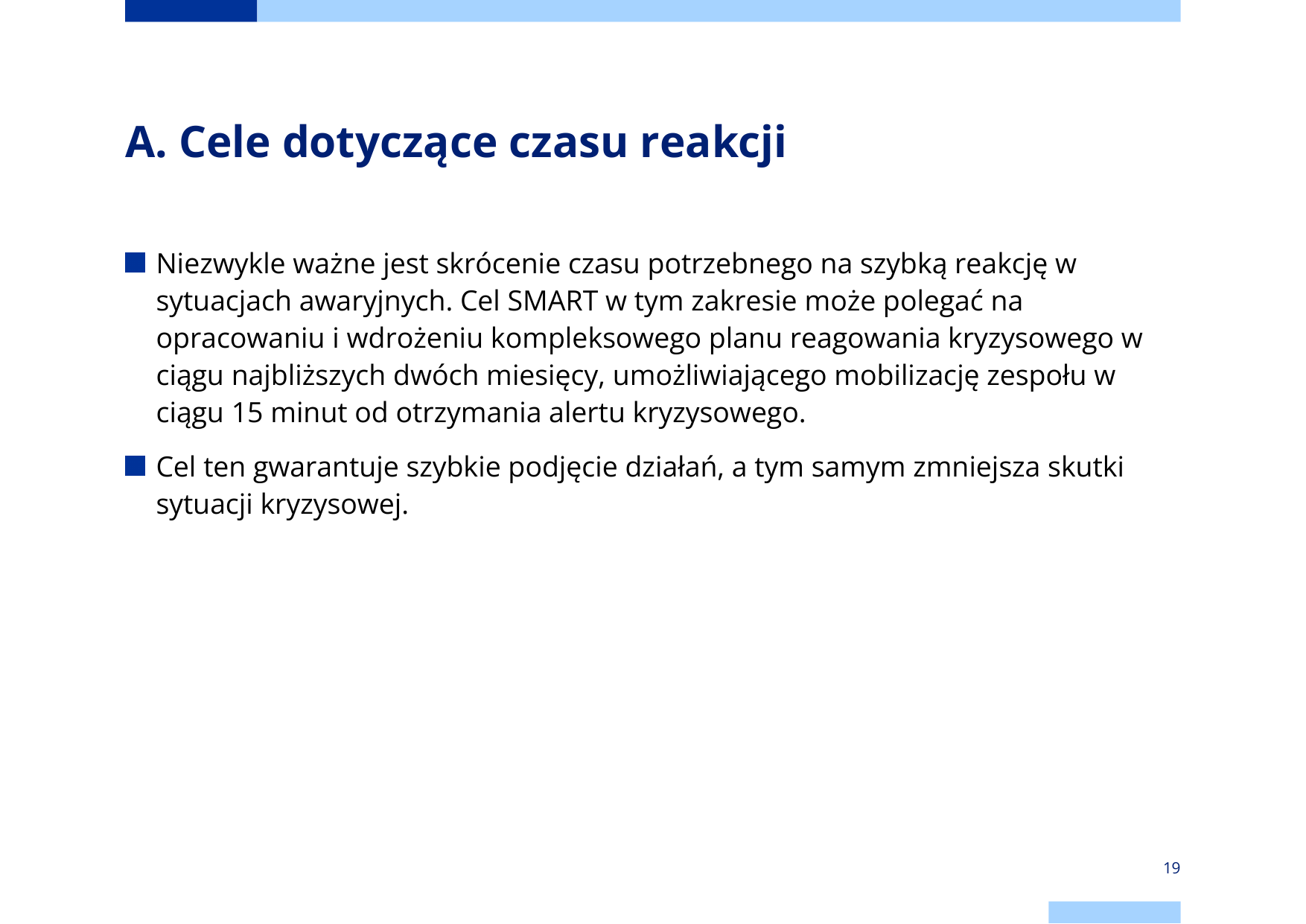

# A. Cele dotyczące czasu reakcji
Niezwykle ważne jest skrócenie czasu potrzebnego na szybką reakcję w sytuacjach awaryjnych. Cel SMART w tym zakresie może polegać na opracowaniu i wdrożeniu kompleksowego planu reagowania kryzysowego w ciągu najbliższych dwóch miesięcy, umożliwiającego mobilizację zespołu w ciągu 15 minut od otrzymania alertu kryzysowego.
Cel ten gwarantuje szybkie podjęcie działań, a tym samym zmniejsza skutki sytuacji kryzysowej.

19